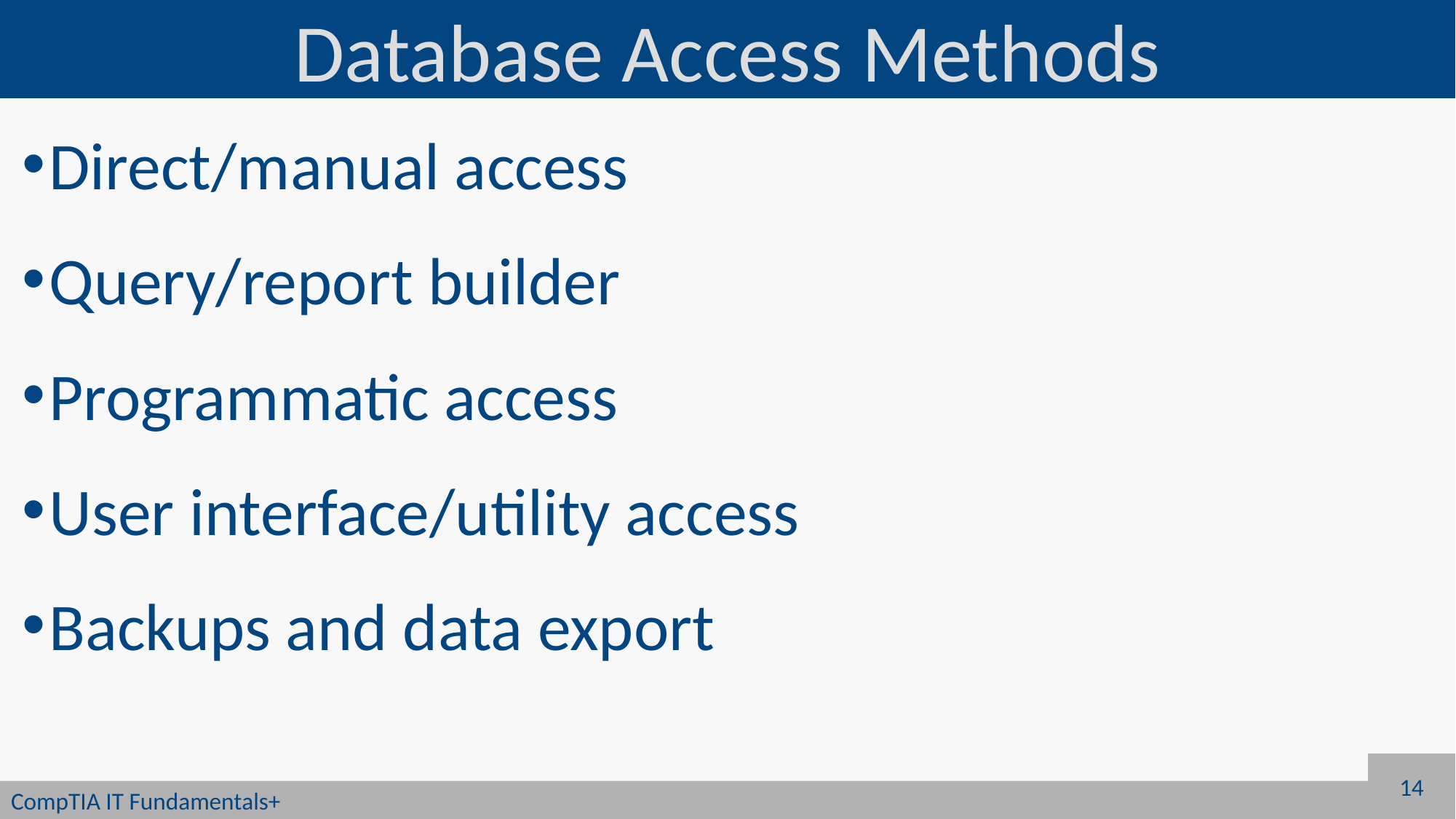

# Database Access Methods
Direct/manual access
Query/report builder
Programmatic access
User interface/utility access
Backups and data export
14
CompTIA IT Fundamentals+